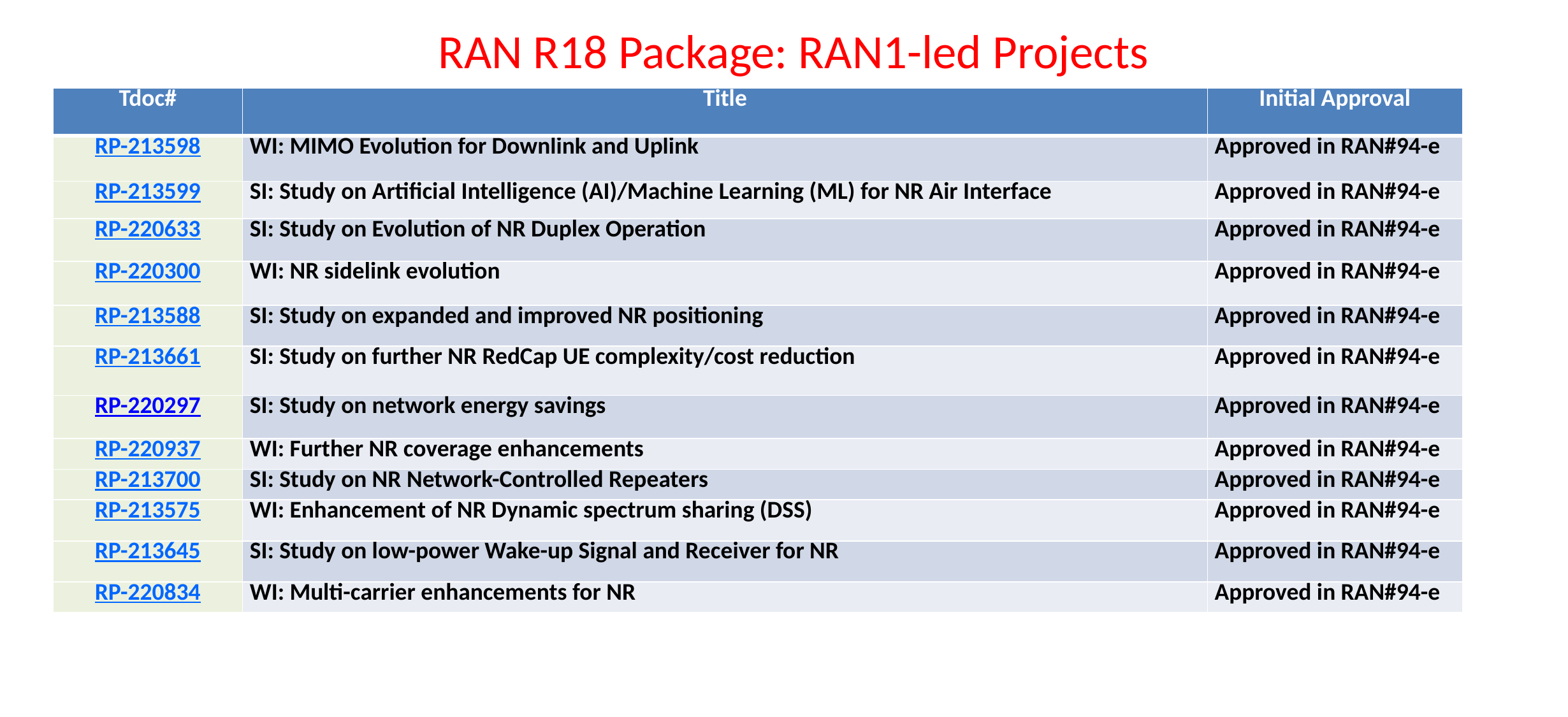

# RAN R18 Package: RAN1-led Projects
| Tdoc# | Title | Initial Approval |
| --- | --- | --- |
| RP-213598 | WI: MIMO Evolution for Downlink and Uplink | Approved in RAN#94-e |
| RP-213599 | SI: Study on Artificial Intelligence (AI)/Machine Learning (ML) for NR Air Interface | Approved in RAN#94-e |
| RP-220633 | SI: Study on Evolution of NR Duplex Operation | Approved in RAN#94-e |
| RP-220300 | WI: NR sidelink evolution | Approved in RAN#94-e |
| RP-213588 | SI: Study on expanded and improved NR positioning | Approved in RAN#94-e |
| RP-213661 | SI: Study on further NR RedCap UE complexity/cost reduction | Approved in RAN#94-e |
| RP-220297 | SI: Study on network energy savings | Approved in RAN#94-e |
| RP-220937 | WI: Further NR coverage enhancements | Approved in RAN#94-e |
| RP-213700 | SI: Study on NR Network-Controlled Repeaters | Approved in RAN#94-e |
| RP-213575 | WI: Enhancement of NR Dynamic spectrum sharing (DSS) | Approved in RAN#94-e |
| RP-213645 | SI: Study on low-power Wake-up Signal and Receiver for NR | Approved in RAN#94-e |
| RP-220834 | WI: Multi-carrier enhancements for NR | Approved in RAN#94-e |